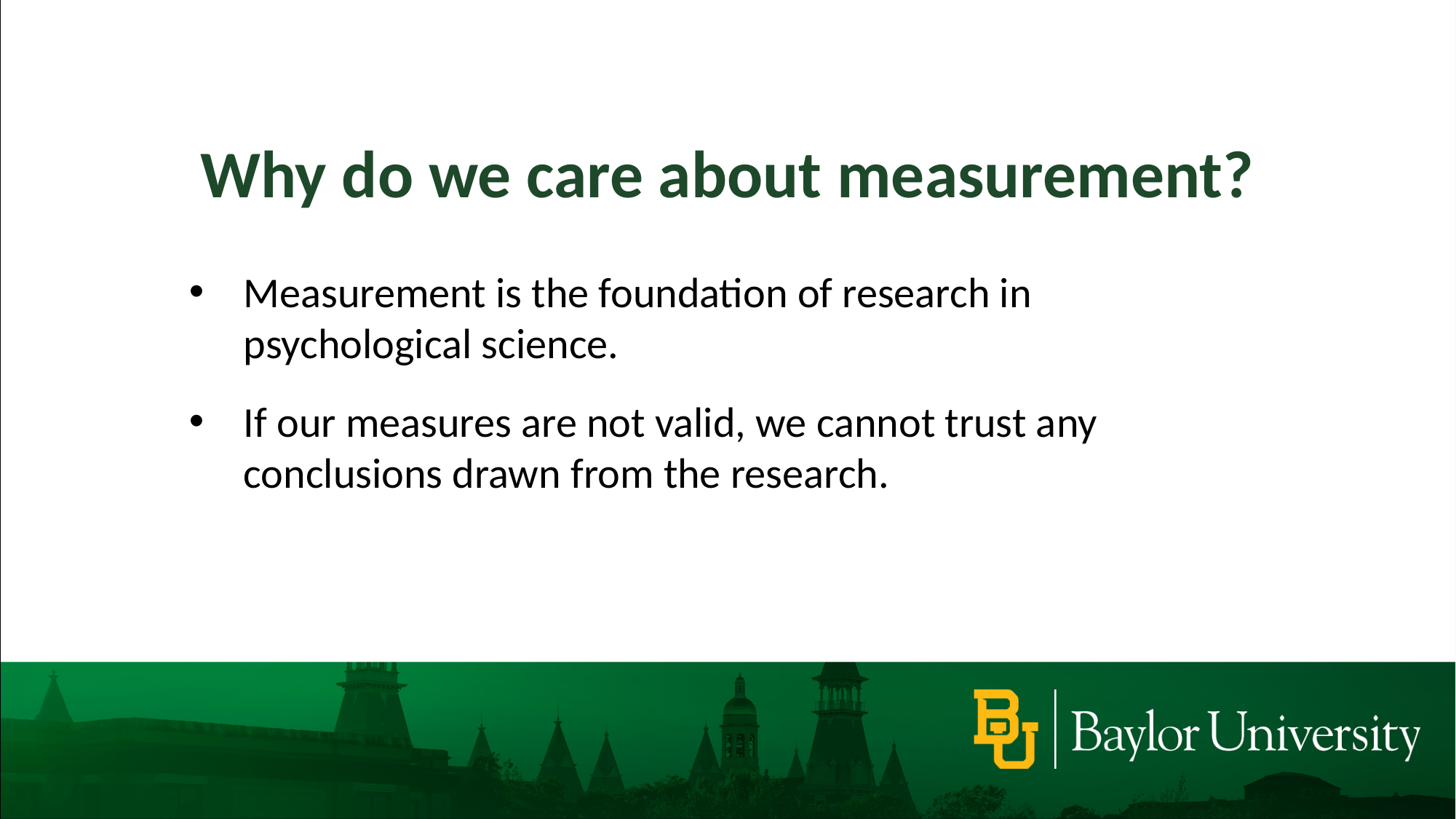

Why do we care about measurement?
Measurement is the foundation of research in psychological science.
If our measures are not valid, we cannot trust any conclusions drawn from the research.